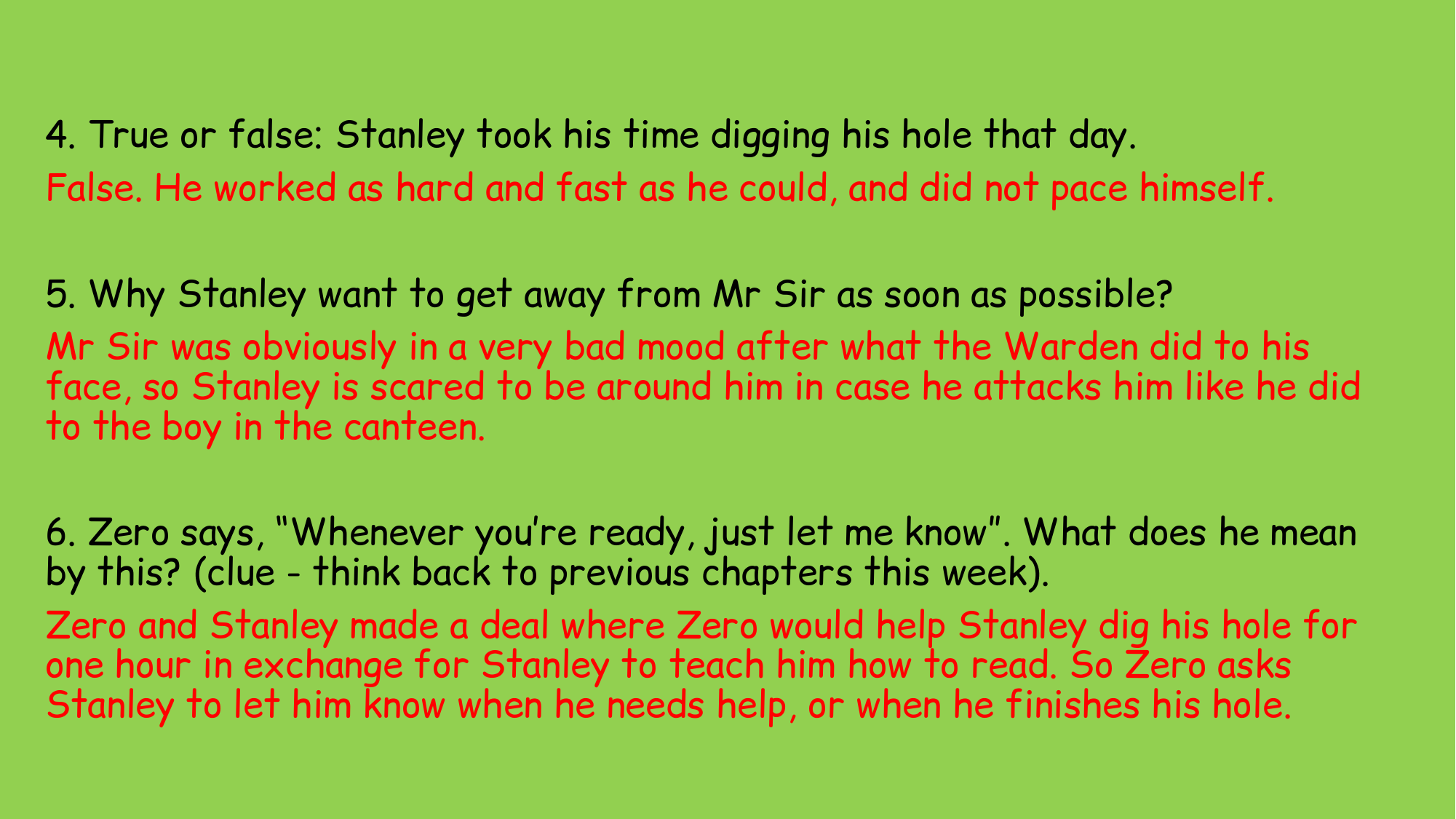

4. True or false: Stanley took his time digging his hole that day.
False. He worked as hard and fast as he could, and did not pace himself.

5. Why Stanley want to get away from Mr Sir as soon as possible?
Mr Sir was obviously in a very bad mood after what the Warden did to his face, so Stanley is scared to be around him in case he attacks him like he did to the boy in the canteen.

6. Zero says, “Whenever you’re ready, just let me know”. What does he mean by this? (clue - think back to previous chapters this week).
Zero and Stanley made a deal where Zero would help Stanley dig his hole for one hour in exchange for Stanley to teach him how to read. So Zero asks Stanley to let him know when he needs help, or when he finishes his hole.